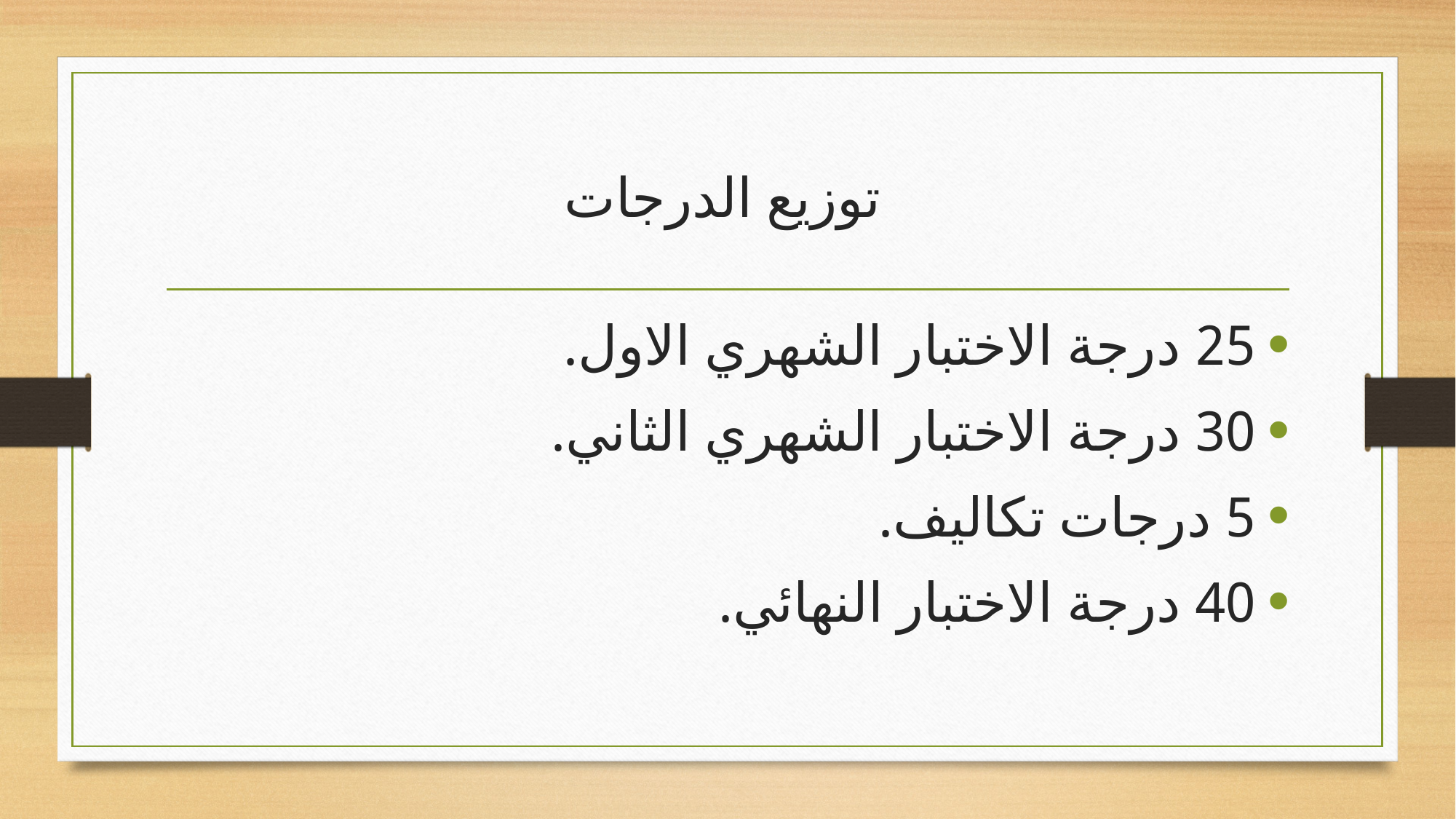

# توزيع الدرجات
25 درجة الاختبار الشهري الاول.
30 درجة الاختبار الشهري الثاني.
5 درجات تكاليف.
40 درجة الاختبار النهائي.